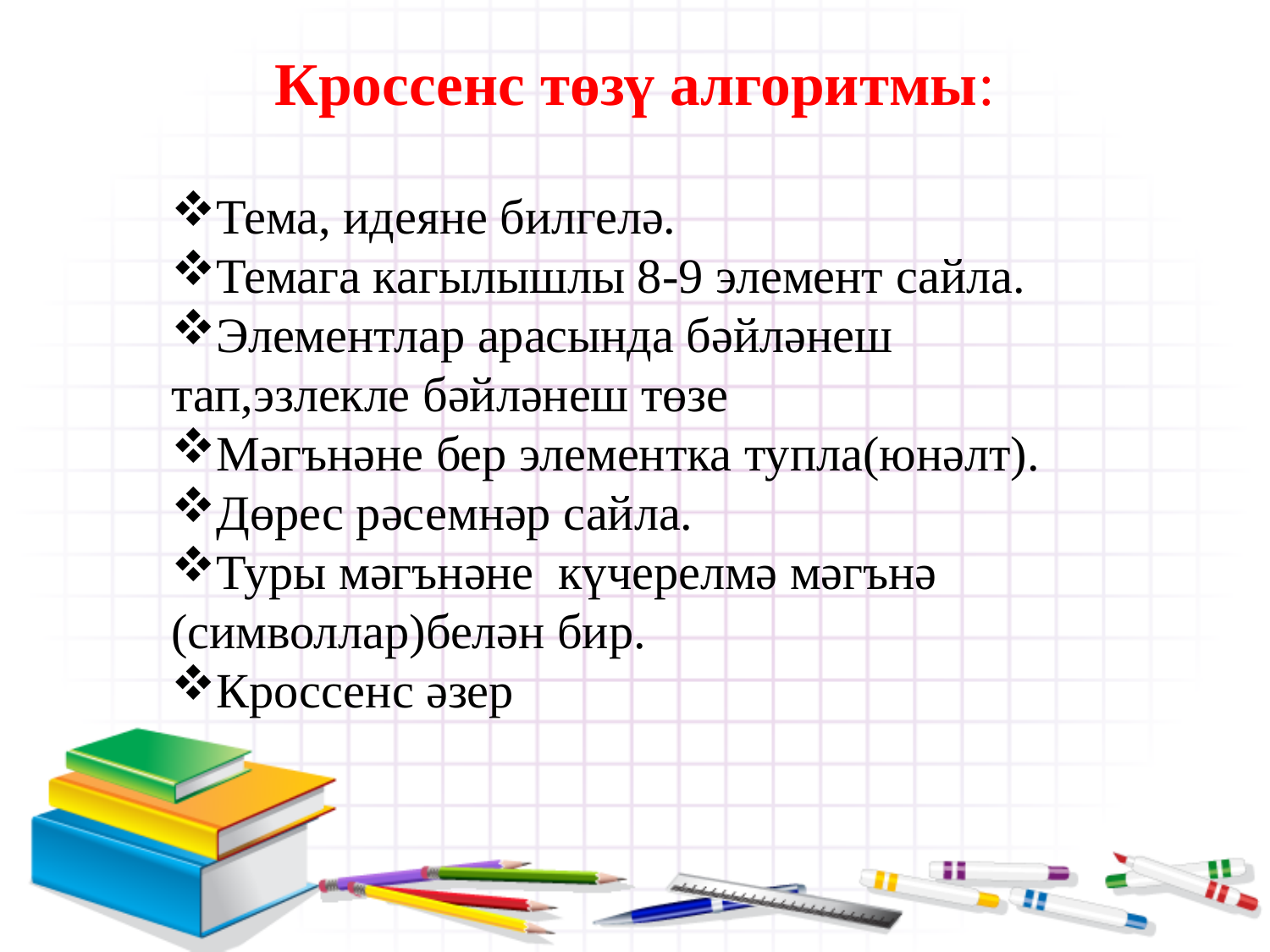

# Кроссенс төзү алгоритмы:
Тема, идеяне билгелә.
Темага кагылышлы 8-9 элемент сайла.
Элементлар арасында бәйләнеш       тап,эзлекле бәйләнеш төзе
Мәгънәне бер элементка тупла(юнәлт).
Дөрес рәсемнәр сайла.
Туры мәгънәне  күчерелмә мәгънә (символлар)белән бир.
Кроссенс әзер